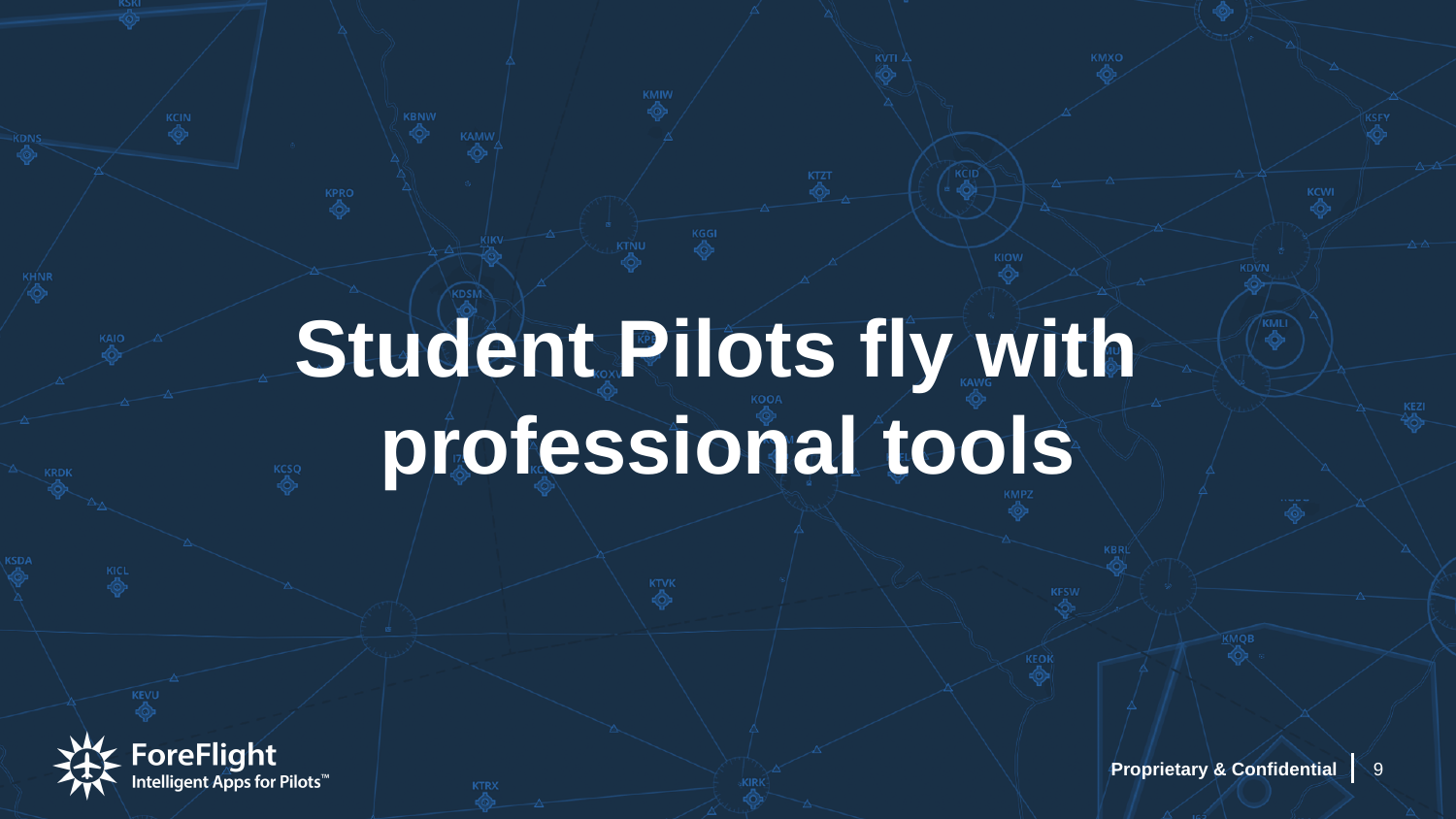

Student Pilots fly with
professional tools
9